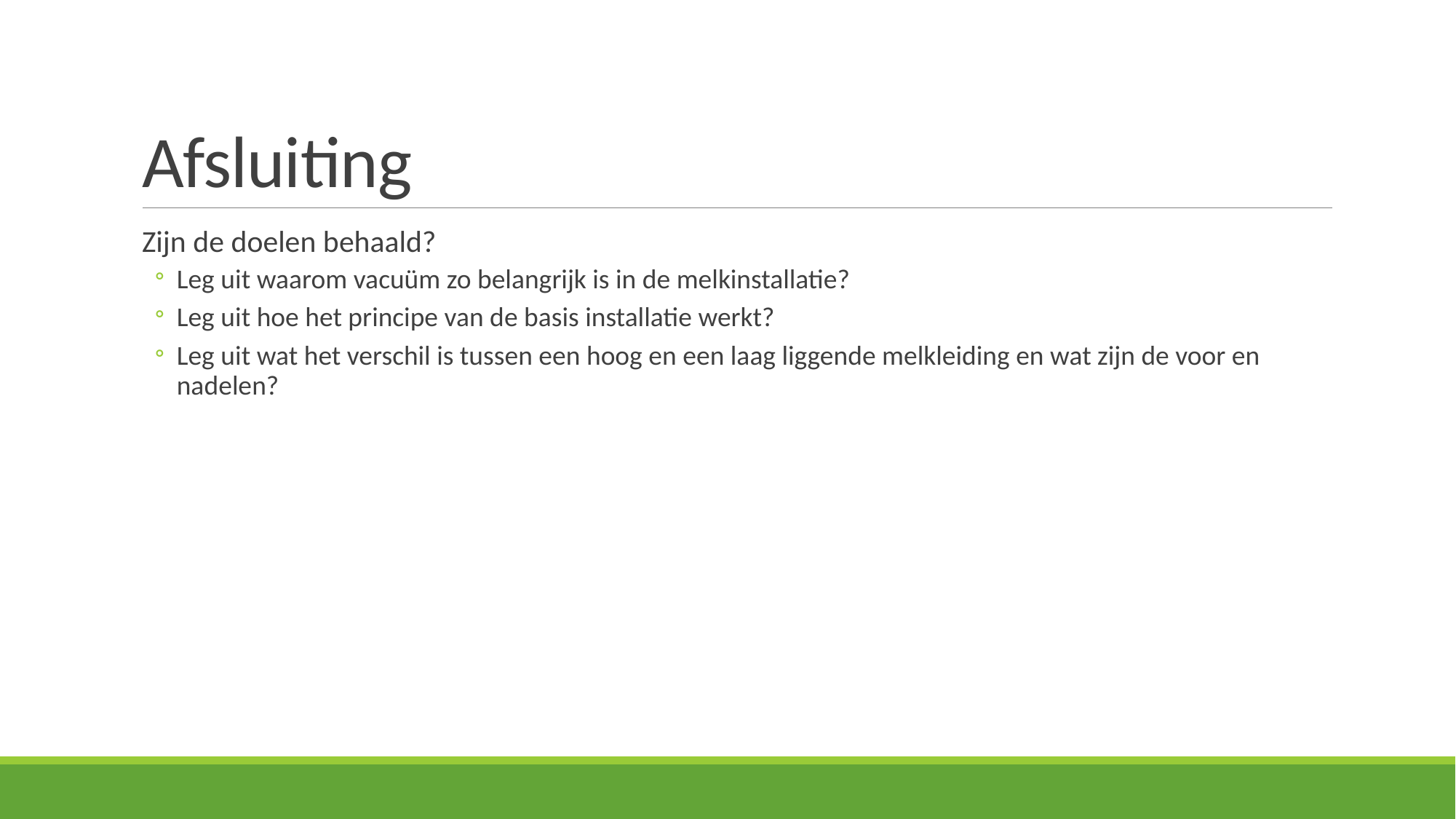

# Afsluiting
Zijn de doelen behaald?
Leg uit waarom vacuüm zo belangrijk is in de melkinstallatie?
Leg uit hoe het principe van de basis installatie werkt?
Leg uit wat het verschil is tussen een hoog en een laag liggende melkleiding en wat zijn de voor en nadelen?